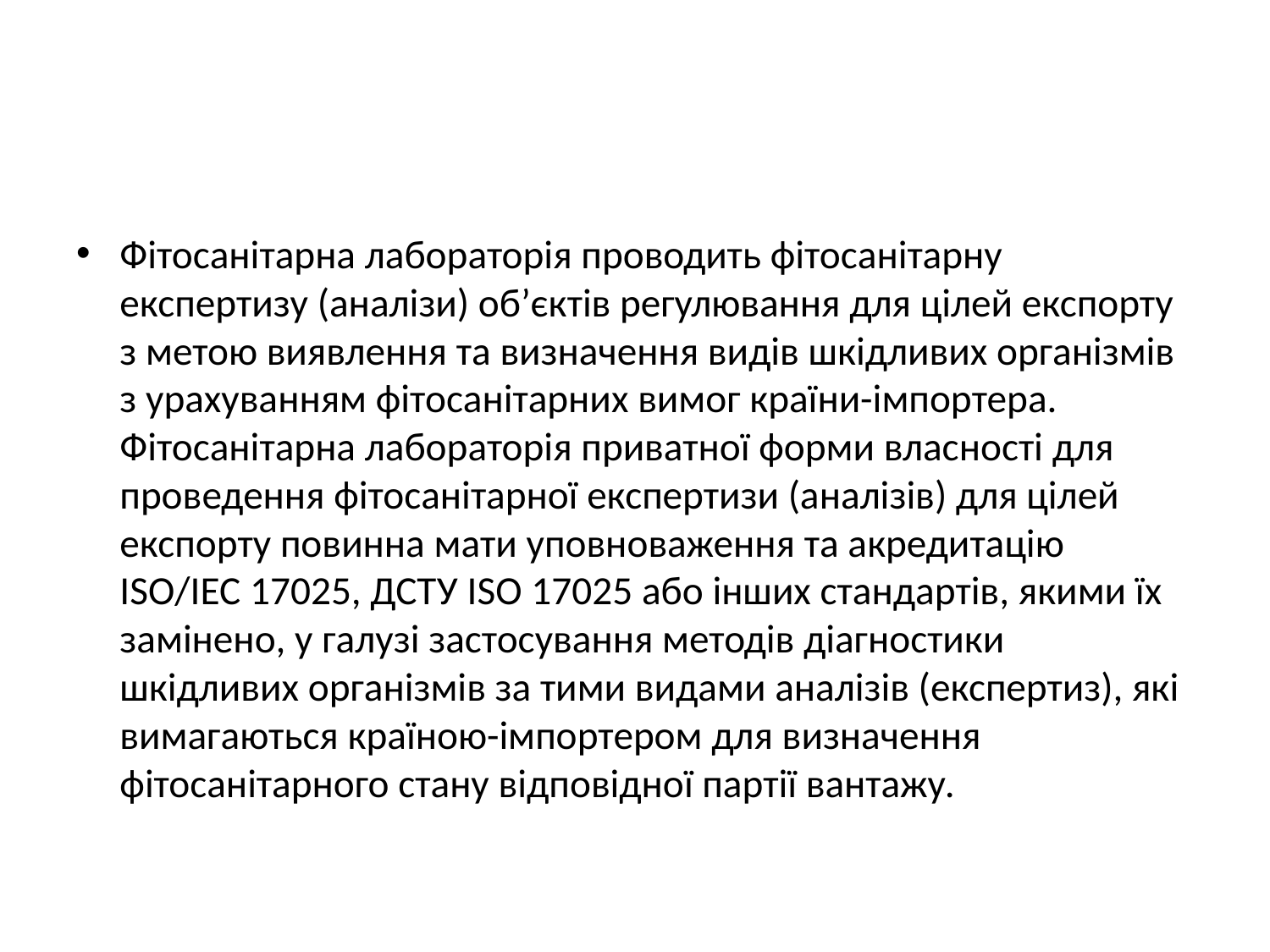

#
Фітосанітарна лабораторія проводить фітосанітарну експертизу (аналізи) об’єктів регулювання для цілей експорту з метою виявлення та визначення видів шкідливих організмів з урахуванням фітосанітарних вимог країни-імпортера. Фітосанітарна лабораторія приватної форми власності для проведення фітосанітарної експертизи (аналізів) для цілей експорту повинна мати уповноваження та акредитацію ISO/IEC 17025, ДСТУ ISO 17025 або інших стандартів, якими їх замінено, у галузі застосування методів діагностики шкідливих організмів за тими видами аналізів (експертиз), які вимагаються країною-імпортером для визначення фітосанітарного стану відповідної партії вантажу.